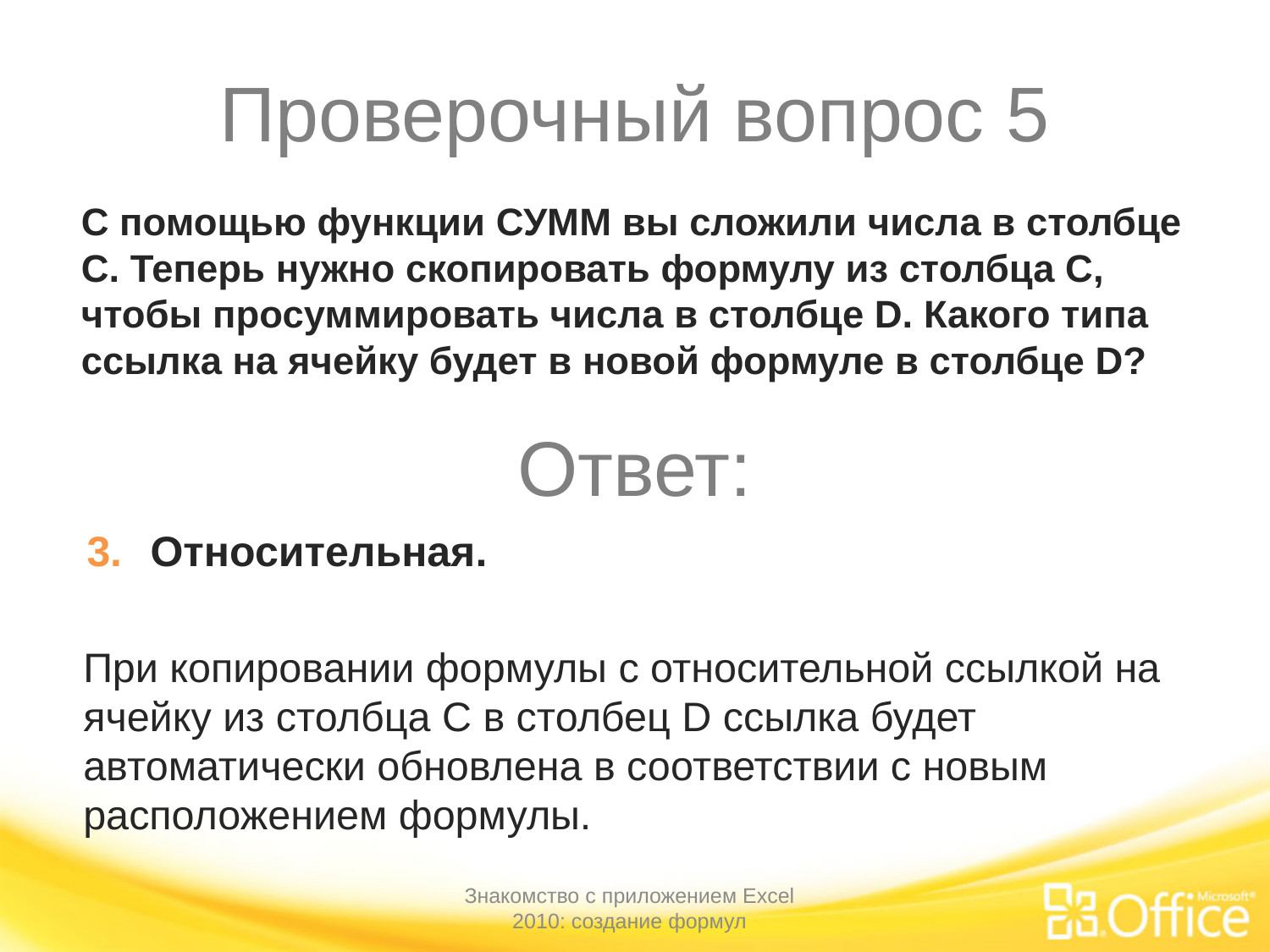

# Проверочный вопрос 5
С помощью функции СУММ вы сложили числа в столбце C. Теперь нужно скопировать формулу из столбца C, чтобы просуммировать числа в столбце D. Какого типа ссылка на ячейку будет в новой формуле в столбце D?
Ответ:
Относительная.
При копировании формулы с относительной ссылкой на ячейку из столбца C в столбец D ссылка будет автоматически обновлена в соответствии с новым расположением формулы.

Знакомство с приложением Excel 2010: создание формул